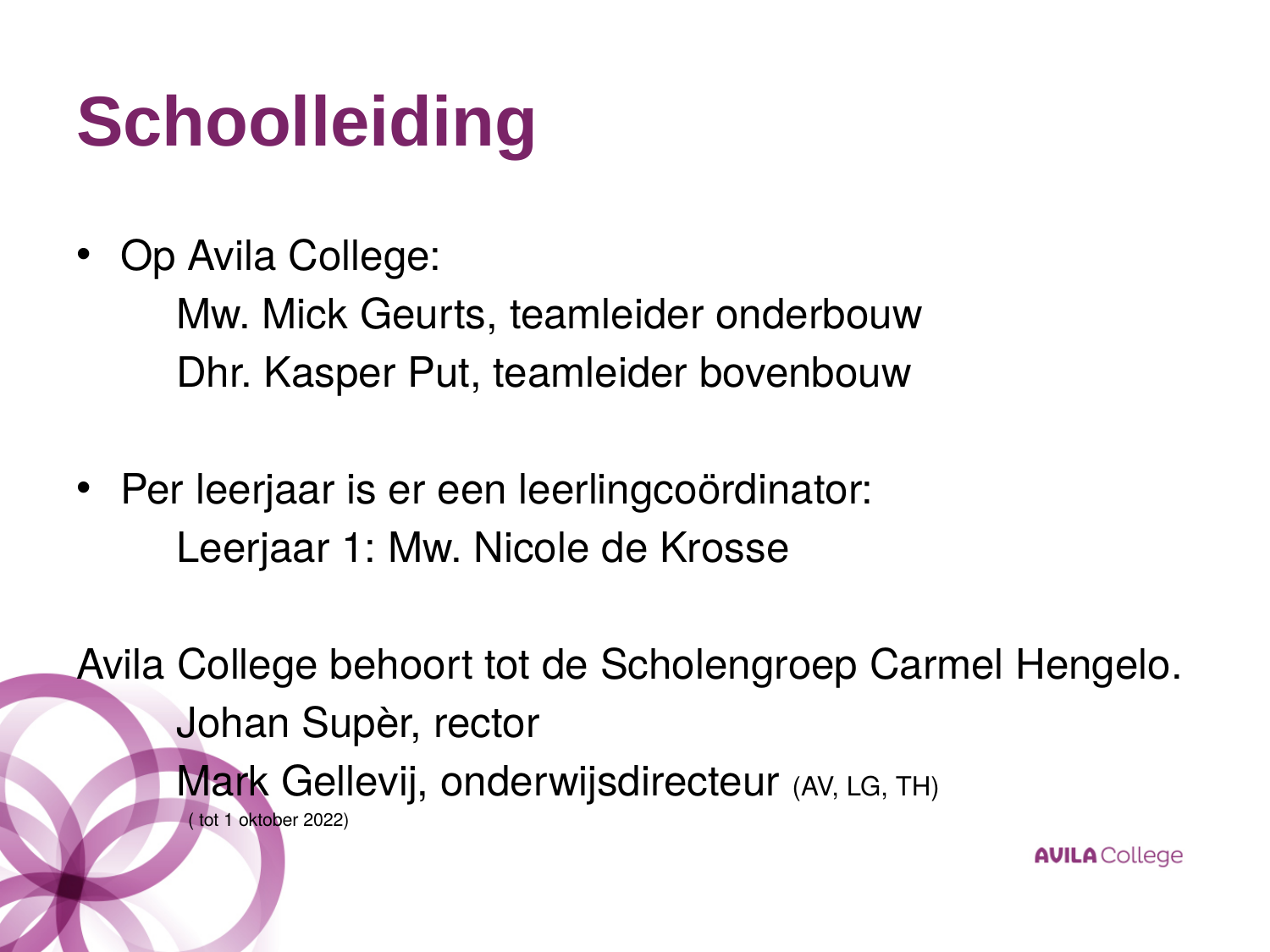

# Schoolleiding
Op Avila College:
		Mw. Mick Geurts, teamleider onderbouw
		Dhr. Kasper Put, teamleider bovenbouw

Per leerjaar is er een leerlingcoördinator:
	Leerjaar 1: Mw. Nicole de Krosse

Avila College behoort tot de Scholengroep Carmel Hengelo.
		Johan Supèr, rector
		Mark Gellevij, onderwijsdirecteur (AV, LG, TH)
                      ( tot 1 oktober 2022)